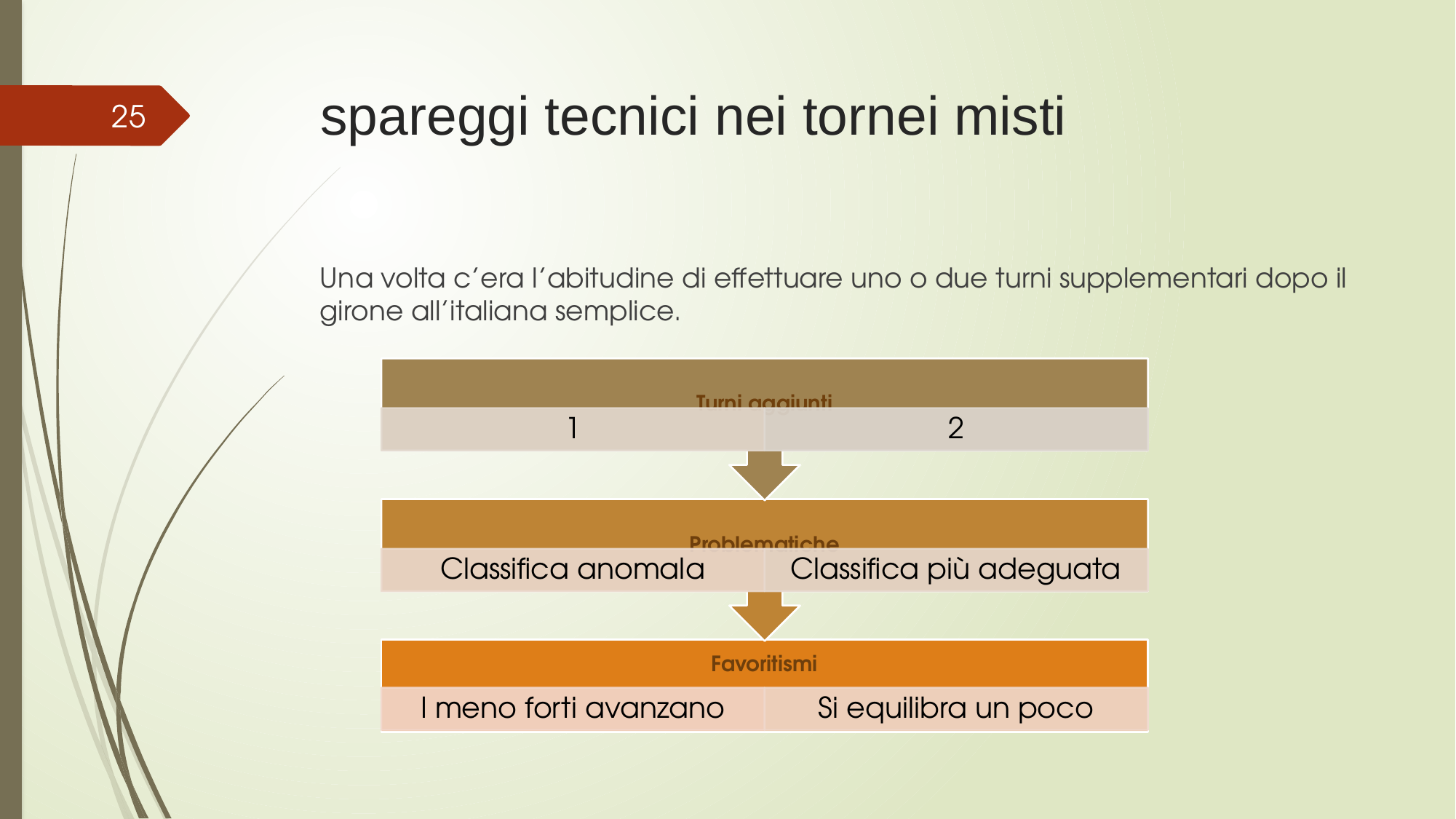

# spareggi tecnici nei tornei misti
25
Una volta c’era l’abitudine di effettuare uno o due turni supplementari dopo il girone all’italiana semplice.

Favoritismi
I meno forti avanzano
Si equilibra un poco
Problematiche
Classifica anomala
Classifica più adeguata
Turni aggiunti
1
2